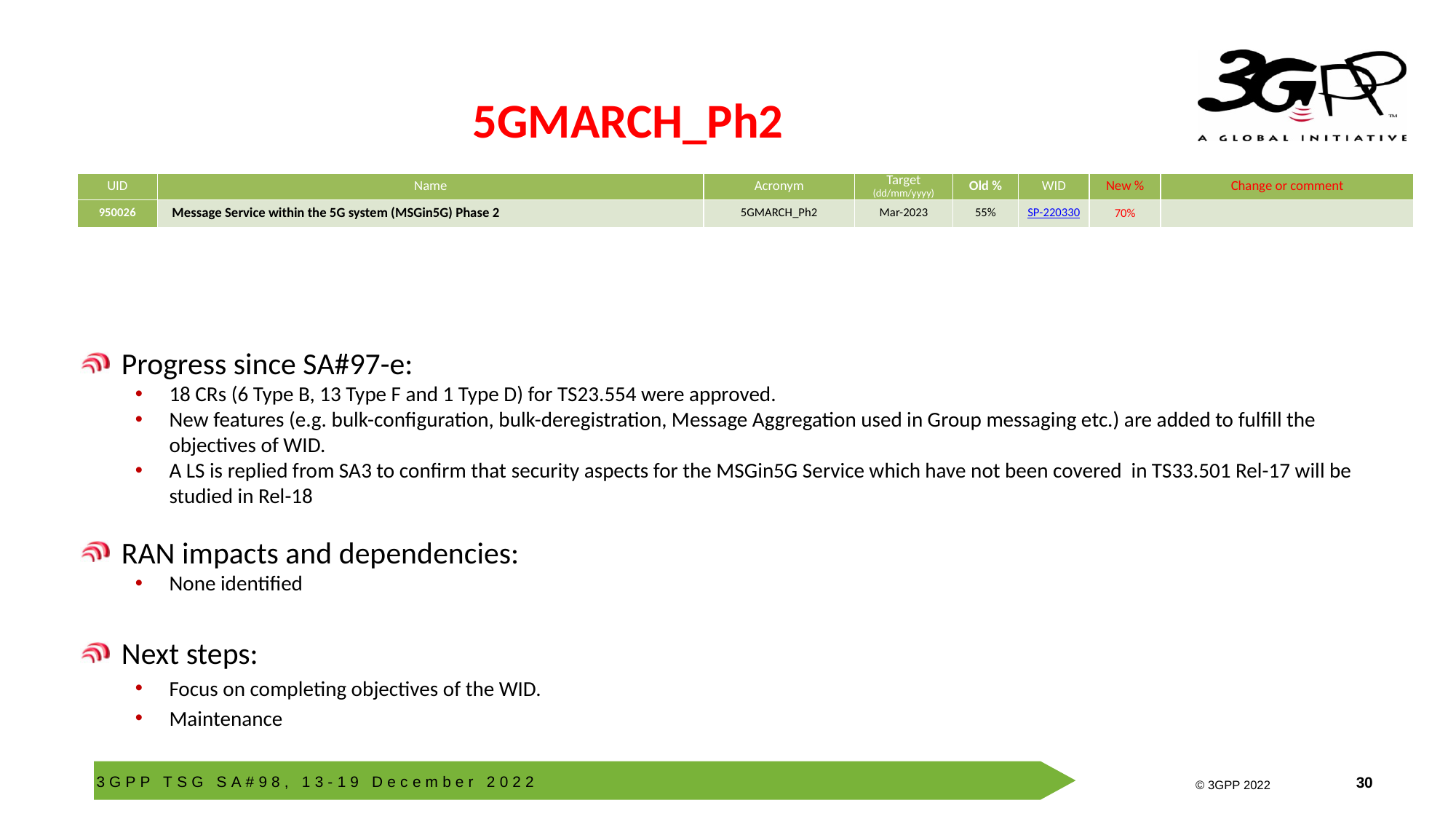

# 5GMARCH_Ph2
| UID | Name | Acronym | Target (dd/mm/yyyy) | Old % | WID | New % | Change or comment |
| --- | --- | --- | --- | --- | --- | --- | --- |
| 950026 | Message Service within the 5G system (MSGin5G) Phase 2 | 5GMARCH\_Ph2 | Mar-2023 | 55% | SP-220330 | 70% |  |
Progress since SA#97-e:
18 CRs (6 Type B, 13 Type F and 1 Type D) for TS23.554 were approved.
New features (e.g. bulk-configuration, bulk-deregistration, Message Aggregation used in Group messaging etc.) are added to fulfill the objectives of WID.
A LS is replied from SA3 to confirm that security aspects for the MSGin5G Service which have not been covered  in TS33.501 Rel-17 will be studied in Rel-18

RAN impacts and dependencies:
None identified

Next steps:
Focus on completing objectives of the WID.
Maintenance